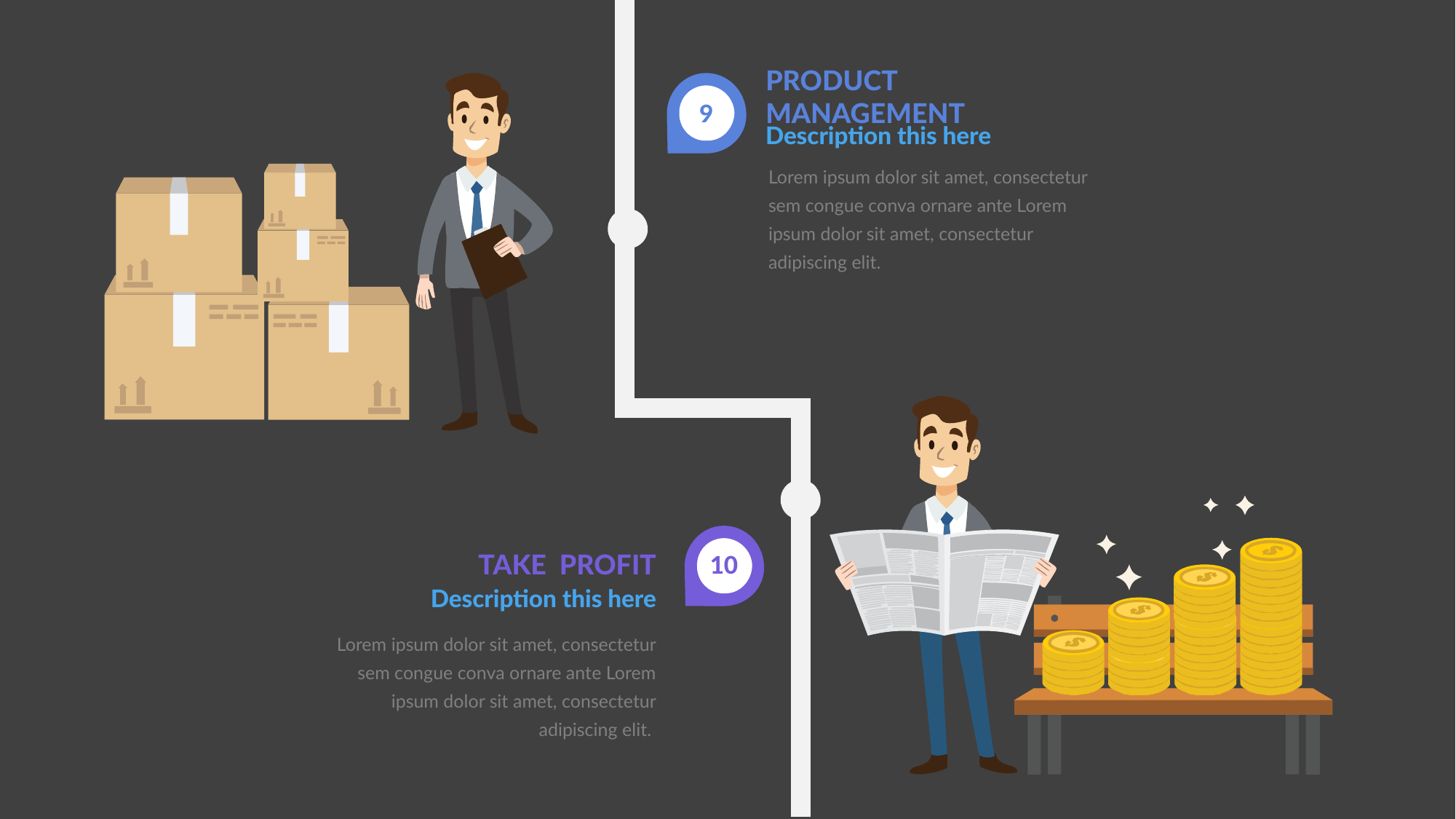

PRODUCT MANAGEMENT
Description this here
Lorem ipsum dolor sit amet, consectetur sem congue conva ornare ante Lorem ipsum dolor sit amet, consectetur adipiscing elit.

9

10
TAKE  PROFIT
Description this here
Lorem ipsum dolor sit amet, consectetur sem congue conva ornare ante Lorem ipsum dolor sit amet, consectetur adipiscing elit.